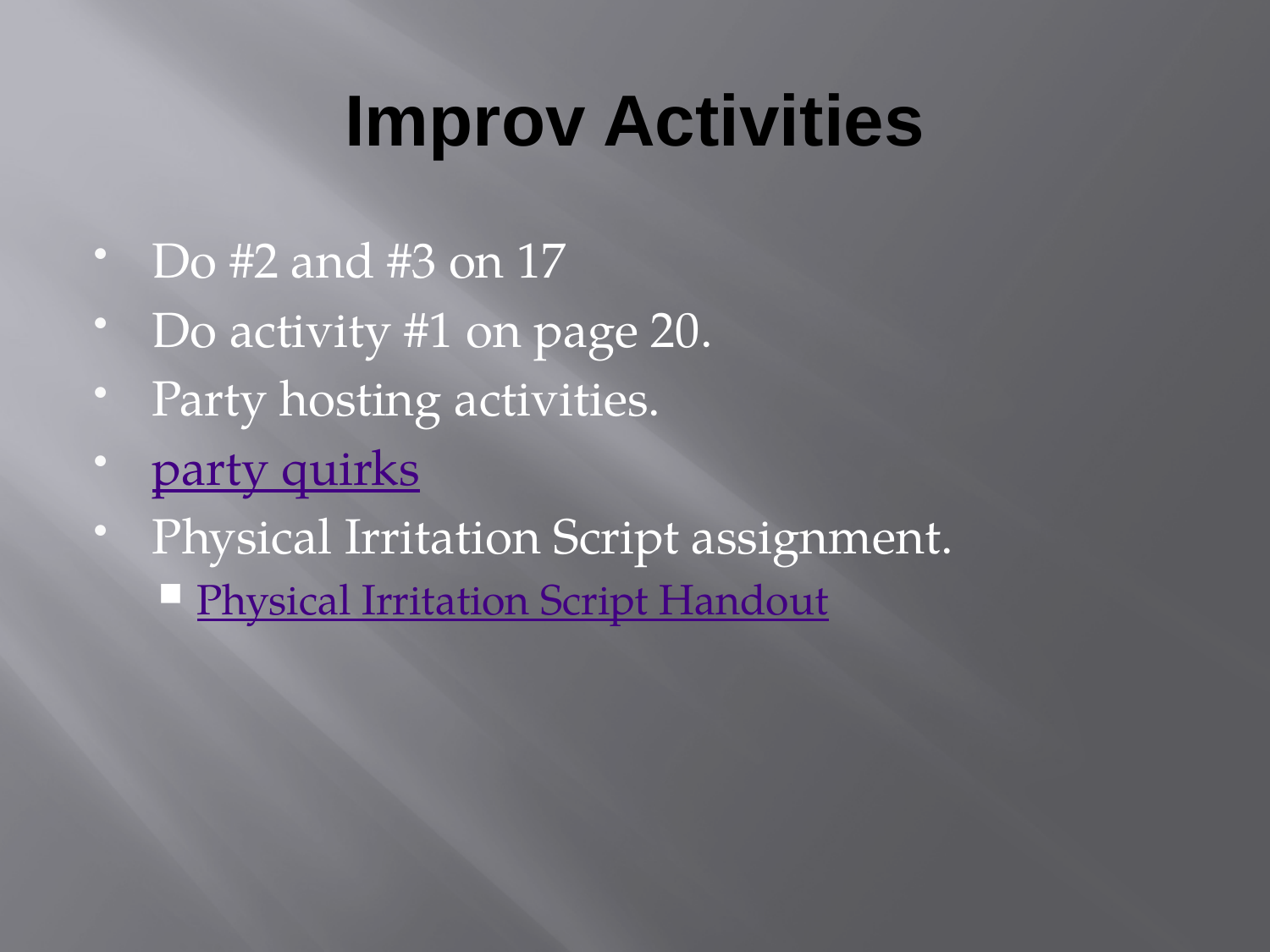

# Improv Activities
Do #2 and #3 on 17
Do activity #1 on page 20.
Party hosting activities.
party quirks
Physical Irritation Script assignment.
Physical Irritation Script Handout